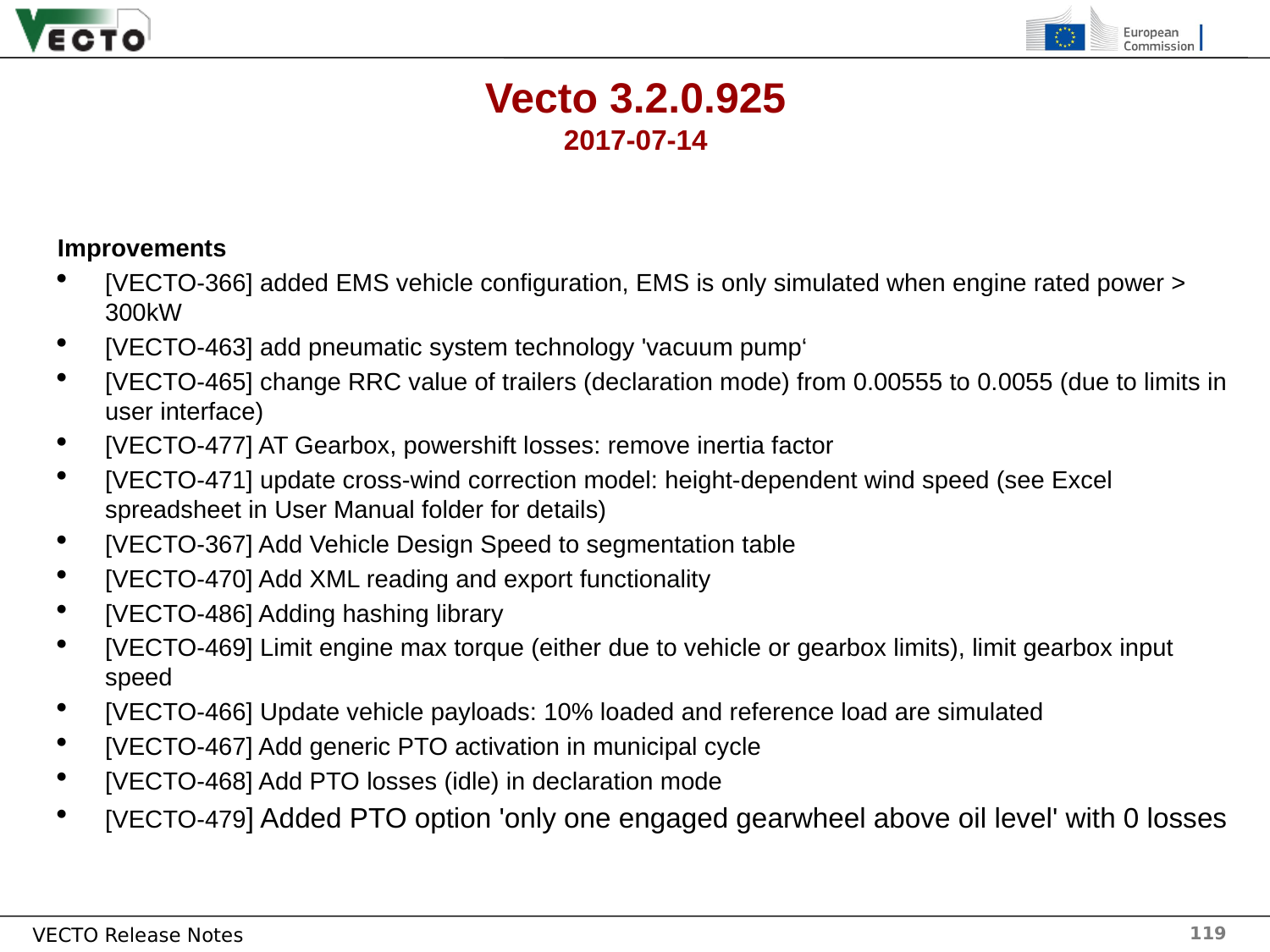

# Vecto 3.2.0.925 2017-07-14
Improvements
[VECTO-366] added EMS vehicle configuration, EMS is only simulated when engine rated power > 300kW
[VECTO-463] add pneumatic system technology 'vacuum pump‘
[VECTO-465] change RRC value of trailers (declaration mode) from 0.00555 to 0.0055 (due to limits in user interface)
[VECTO-477] AT Gearbox, powershift losses: remove inertia factor
[VECTO-471] update cross-wind correction model: height-dependent wind speed (see Excel spreadsheet in User Manual folder for details)
[VECTO-367] Add Vehicle Design Speed to segmentation table
[VECTO-470] Add XML reading and export functionality
[VECTO-486] Adding hashing library
[VECTO-469] Limit engine max torque (either due to vehicle or gearbox limits), limit gearbox input speed
[VECTO-466] Update vehicle payloads: 10% loaded and reference load are simulated
[VECTO-467] Add generic PTO activation in municipal cycle
[VECTO-468] Add PTO losses (idle) in declaration mode
[VECTO-479] Added PTO option 'only one engaged gearwheel above oil level' with 0 losses